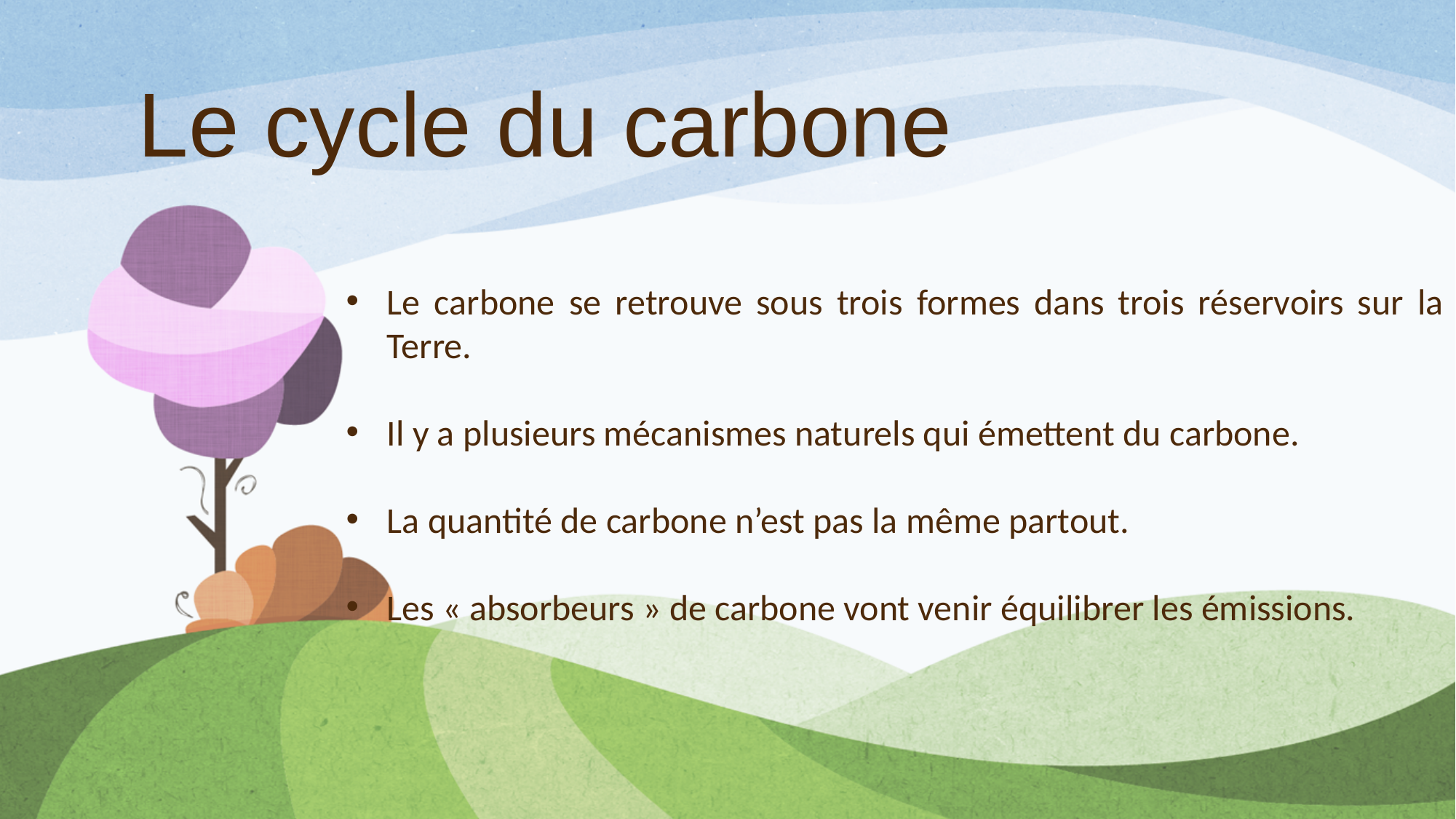

# Le cycle du carbone
Le carbone se retrouve sous trois formes dans trois réservoirs sur la Terre.

Il y a plusieurs mécanismes naturels qui émettent du carbone.

La quantité de carbone n’est pas la même partout.

Les « absorbeurs » de carbone vont venir équilibrer les émissions.